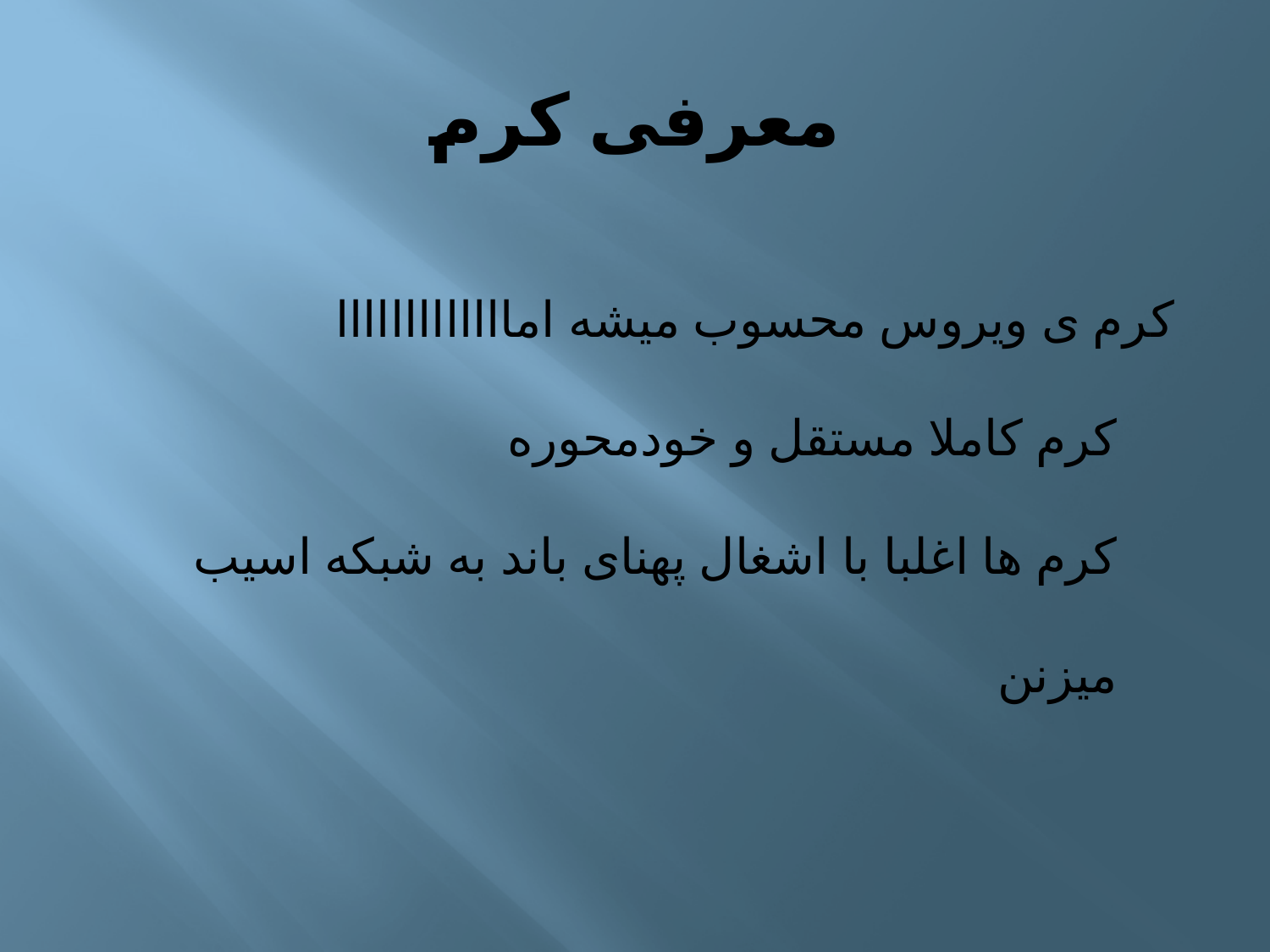

# معرفی کرم
کرم ی ویروس محسوب میشه امااااااااااااا
کرم کاملا مستقل و خودمحوره
کرم ها اغلبا با اشغال پهنای باند به شبکه اسیب میزنن